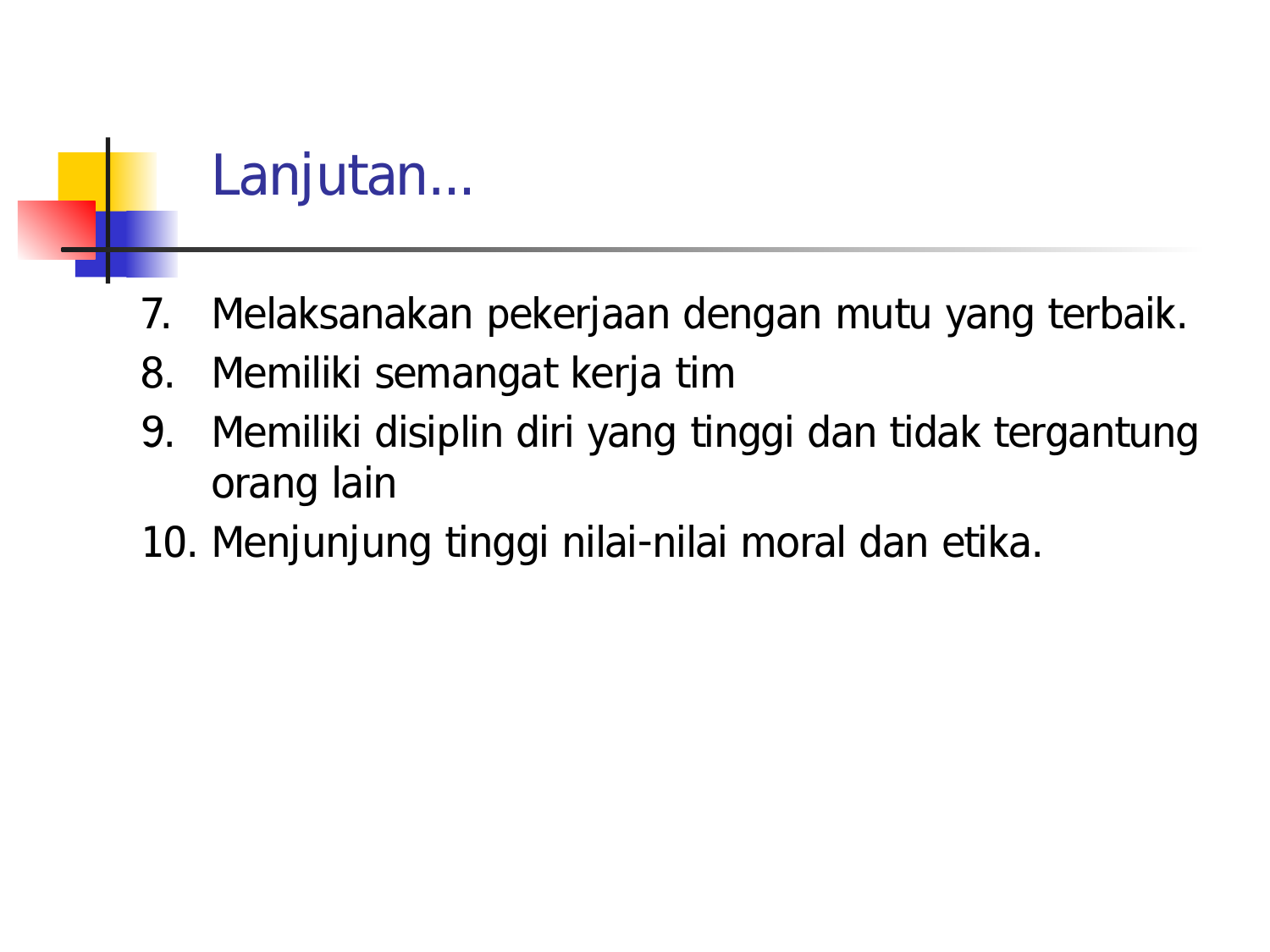

# Lanjutan…
Melaksanakan pekerjaan dengan mutu yang terbaik.
Memiliki semangat kerja tim
Memiliki disiplin diri yang tinggi dan tidak tergantung orang lain
Menjunjung tinggi nilai-nilai moral dan etika.